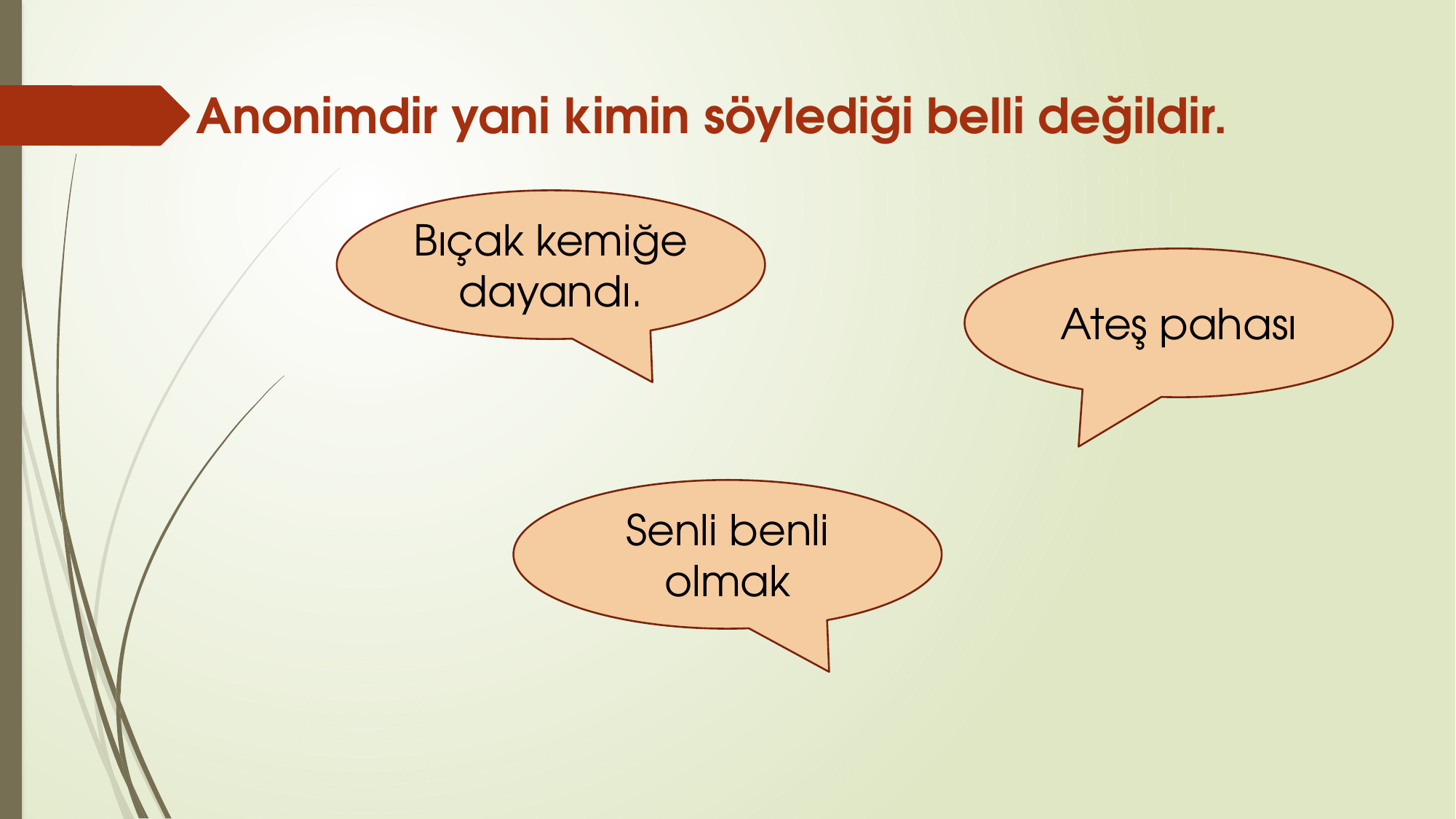

Anonimdir yani kimin söylediği belli değildir.
Bıçak kemiğe dayandı.
Ateş pahası
Senli benli olmak